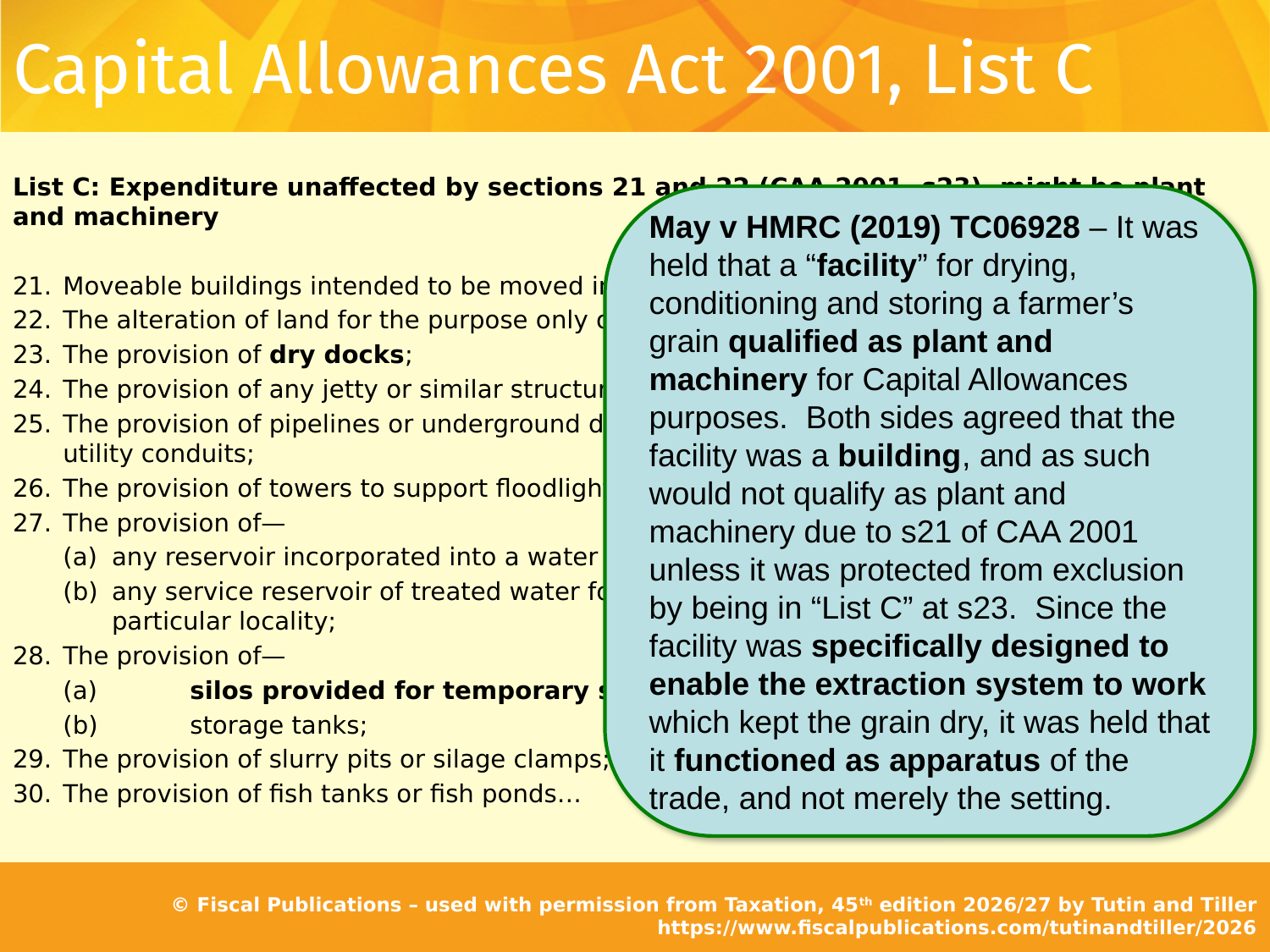

# Capital Allowances Act 2001, List C

List C: Expenditure unaffected by sections 21 and 22 (CAA 2001, s23), might be plant and machinery

21.	Moveable buildings intended to be moved in the course of the qualifying activity;
22.	The alteration of land for the purpose only of installing plant or machinery;
23.	The provision of dry docks;
24.	The provision of any jetty or similar structure provided mainly to carry plant or machinery;
25.	The provision of pipelines or underground ducts or tunnels with a primary purpose of carrying utility conduits;
26.	The provision of towers to support floodlights;
27.	The provision of—
(a)	any reservoir incorporated into a water treatment works, or
(b)	any service reservoir of treated water for supply within any housing estate or other particular locality;
28.	The provision of—
	(a)	silos provided for temporary storage, or
	(b)	storage tanks;
29.	The provision of slurry pits or silage clamps;
30.	The provision of fish tanks or fish ponds…
May v HMRC (2019) TC06928 – It was held that a “facility” for drying, conditioning and storing a farmer’s grain qualified as plant and machinery for Capital Allowances purposes.  Both sides agreed that the facility was a building, and as such would not qualify as plant and machinery due to s21 of CAA 2001 unless it was protected from exclusion by being in “List C” at s23.  Since the facility was specifically designed to enable the extraction system to work which kept the grain dry, it was held that it functioned as apparatus of the trade, and not merely the setting.